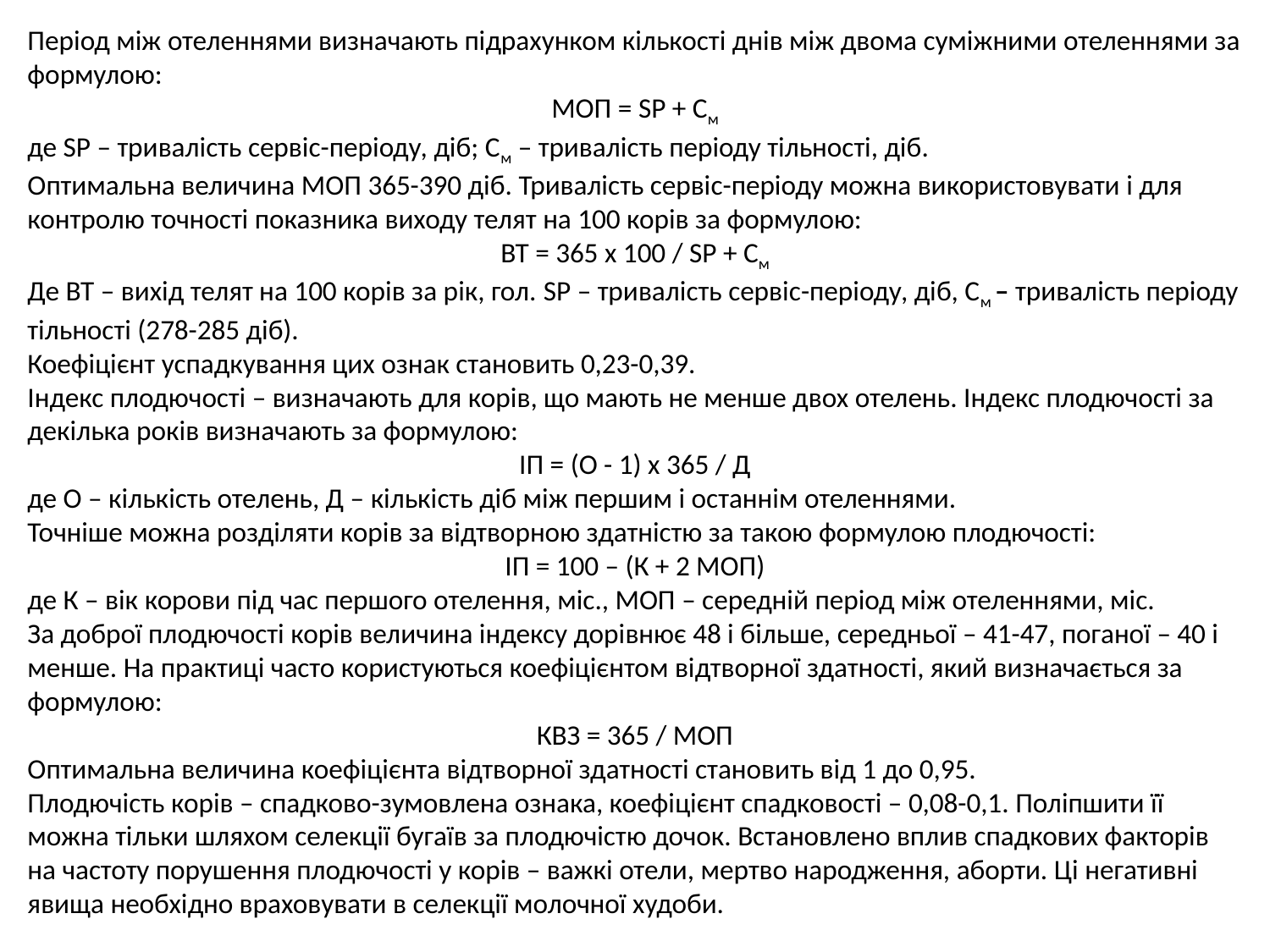

Період між отеленнями визначають підрахунком кількості днів між двома суміжними отеленнями за формулою:
МОП = SP + См
де SP – тривалість сервіс-періоду, діб; См – тривалість періоду тільності, діб.
Оптимальна величина МОП 365-390 діб. Тривалість сервіс-періоду можна використовувати і для контролю точності показника виходу телят на 100 корів за формулою:
ВТ = 365 х 100 / SP + См
Де ВТ – вихід телят на 100 корів за рік, гол. SP – тривалість сервіс-періоду, діб, См – тривалість періоду тільності (278-285 діб).
Коефіцієнт успадкування цих ознак становить 0,23-0,39.
Індекс плодючості – визначають для корів, що мають не менше двох отелень. Індекс плодючості за декілька років визначають за формулою:
ІП = (О - 1) х 365 / Д
де О – кількість отелень, Д – кількість діб між першим і останнім отеленнями.
Точніше можна розділяти корів за відтворною здатністю за такою формулою плодючості:
ІП = 100 – (К + 2 МОП)
де К – вік корови під час першого отелення, міс., МОП – середній період між отеленнями, міс.
За доброї плодючості корів величина індексу дорівнює 48 і більше, середньої – 41-47, поганої – 40 і менше. На практиці часто користуються коефіцієнтом відтворної здатності, який визначається за формулою:
КВЗ = 365 / МОП
Оптимальна величина коефіцієнта відтворної здатності становить від 1 до 0,95.
Плодючість корів – спадково-зумовлена ознака, коефіцієнт спадковості – 0,08-0,1. Поліпшити її можна тільки шляхом селекції бугаїв за плодючістю дочок. Встановлено вплив спадкових факторів на частоту порушення плодючості у корів – важкі отели, мертво народження, аборти. Ці негативні явища необхідно враховувати в селекції молочної худоби.